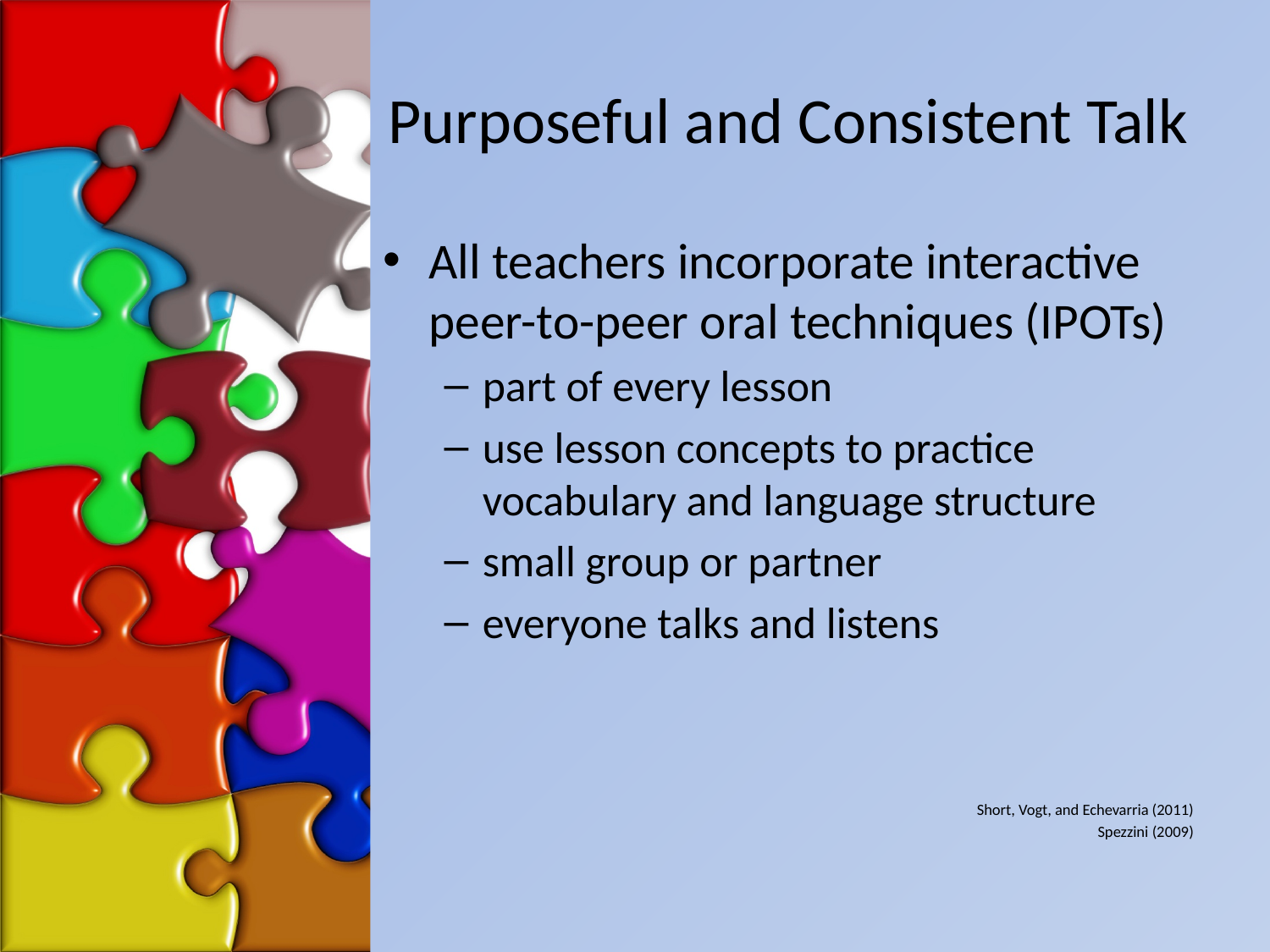

# Purposeful and Consistent Talk
All teachers incorporate interactive peer-to-peer oral techniques (IPOTs)
part of every lesson
use lesson concepts to practice vocabulary and language structure
small group or partner
everyone talks and listens

Short, Vogt, and Echevarria (2011)
Spezzini (2009)